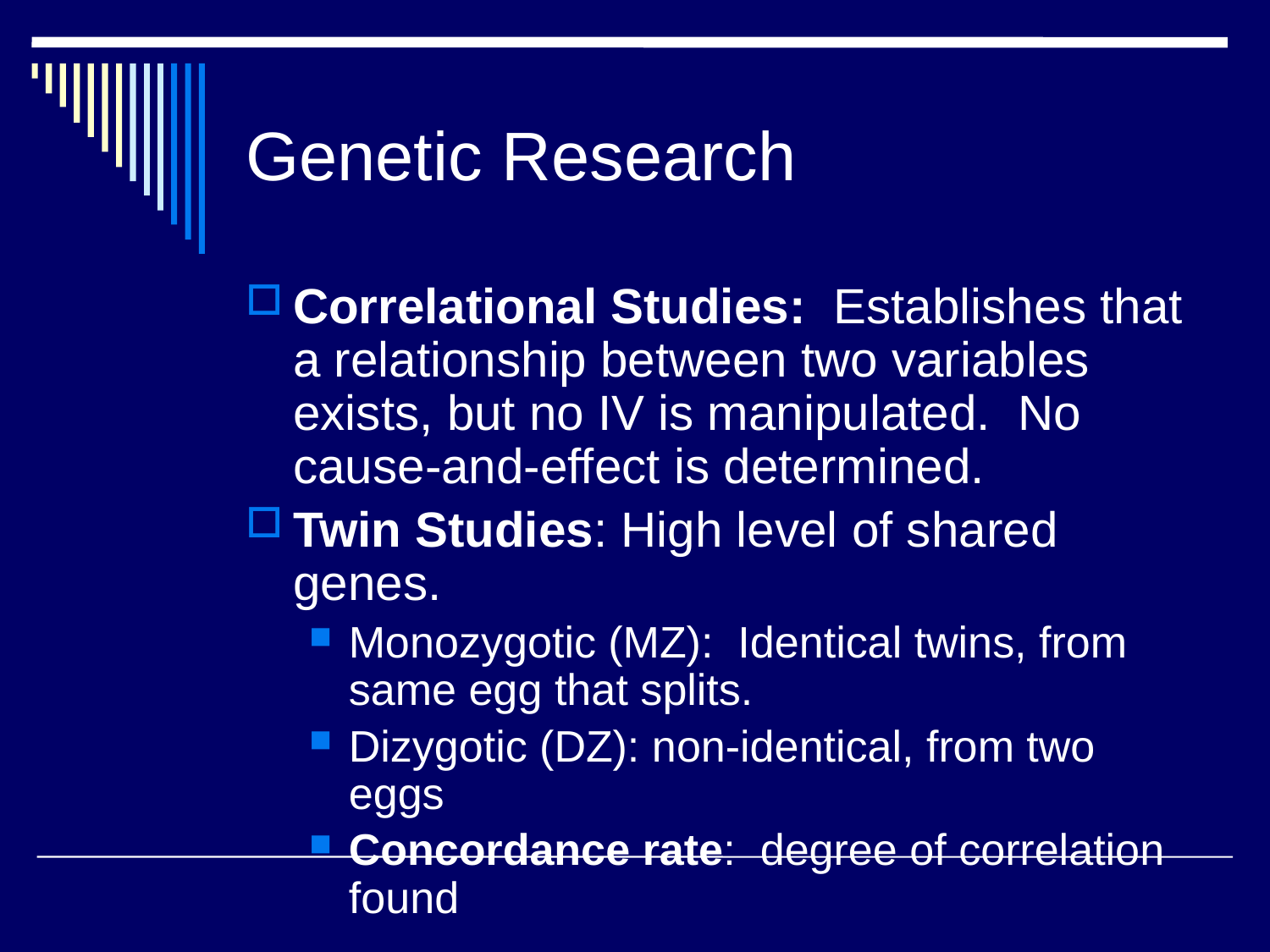

Genetic Research
Correlational Studies:  Establishes that a relationship between two variables exists, but no IV is manipulated.  No cause-and-effect is determined.
Twin Studies: High level of shared genes.
Monozygotic (MZ):  Identical twins, from same egg that splits.
Dizygotic (DZ): non-identical, from two eggs
Concordance rate:  degree of correlation found